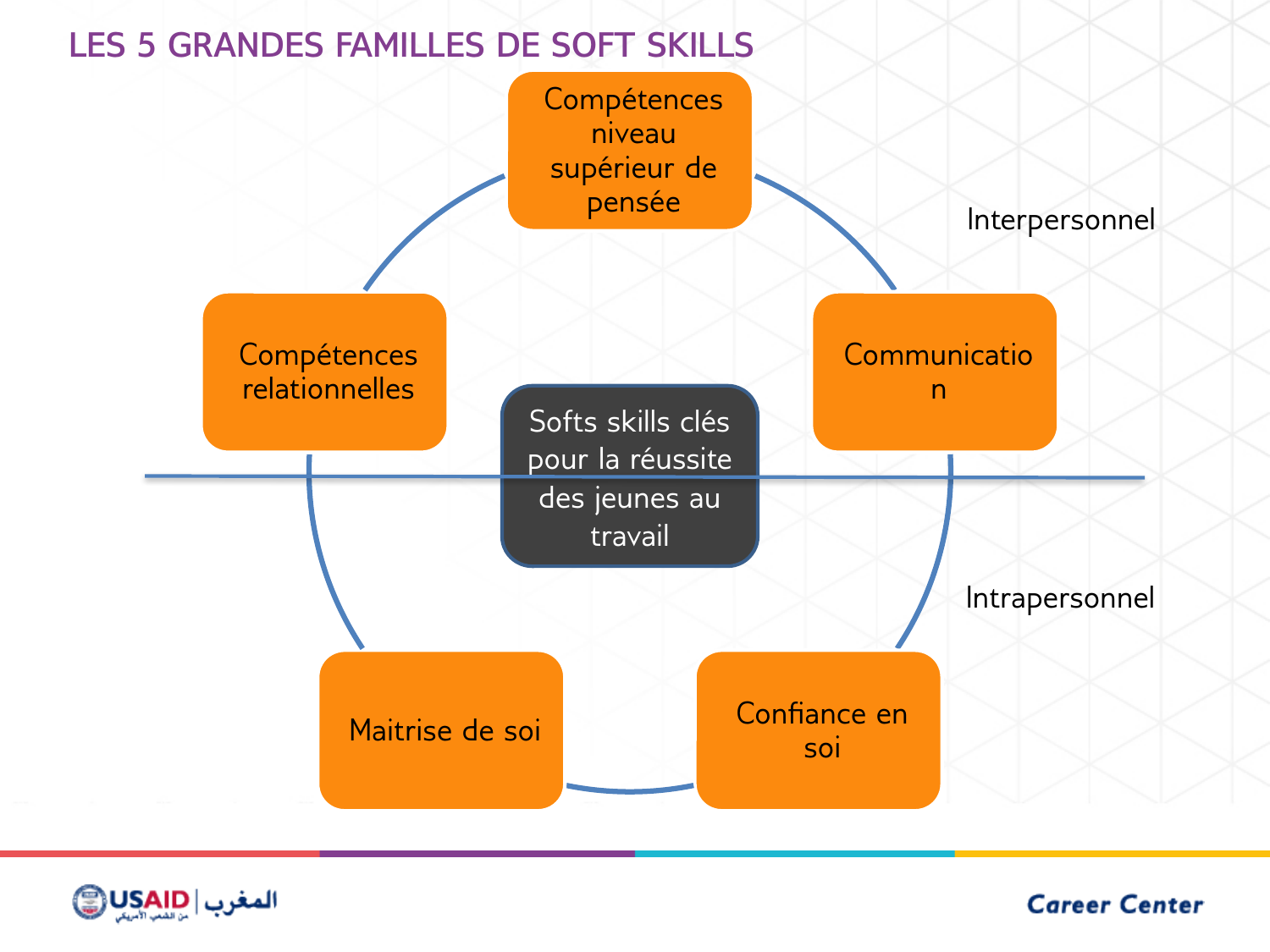

LES 5 GRANDES FAMILLES DE SOFT SKILLS
Compétences niveau supérieur de pensée
Communication
Confiance en soi
Maitrise de soi
Compétences relationnelles
Interpersonnel
Softs skills clés pour la réussite des jeunes au travail
Intrapersonnel